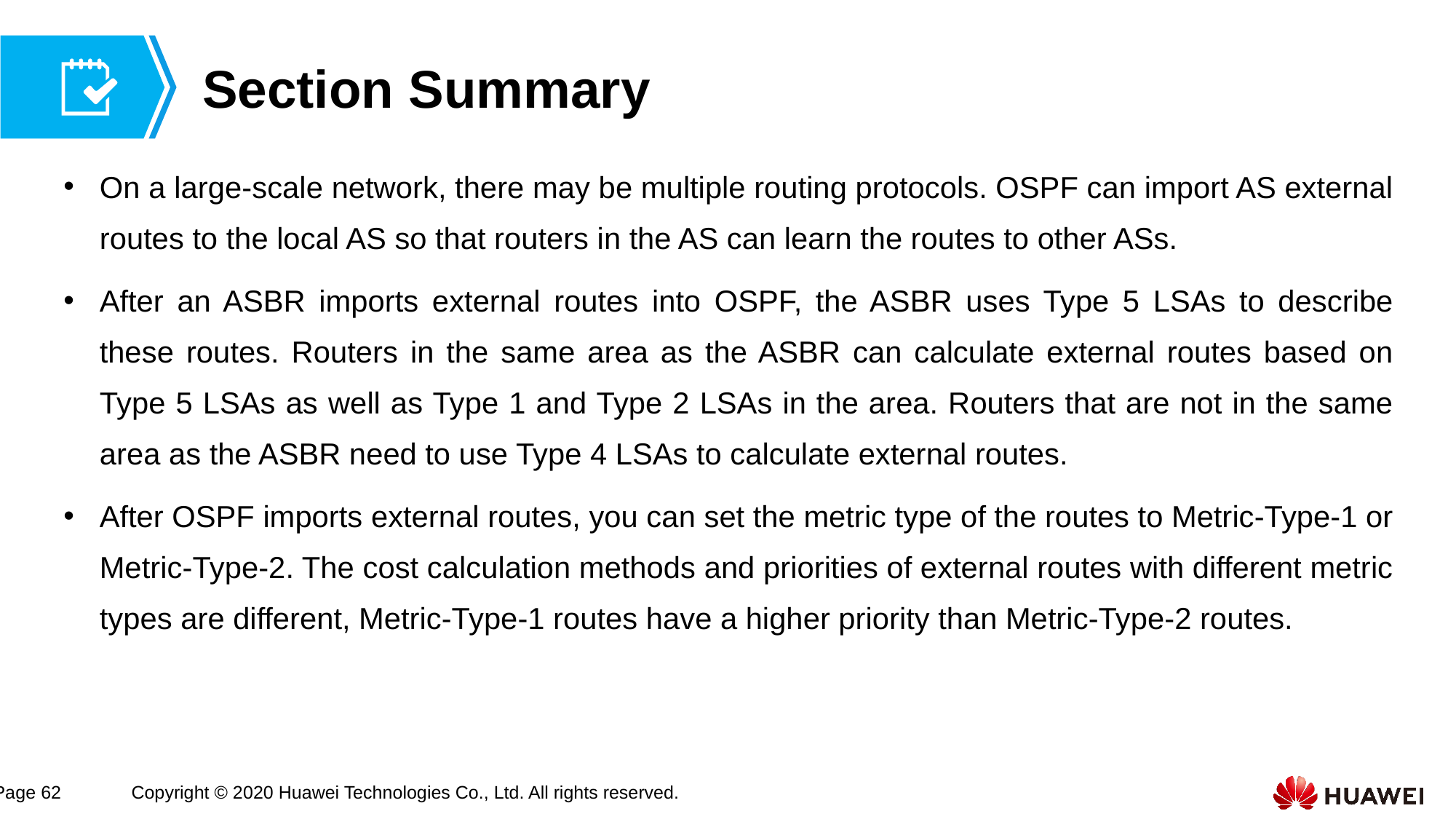

On a large-scale network, there may be multiple routing protocols. OSPF can import AS external routes to the local AS so that routers in the AS can learn the routes to other ASs.
After an ASBR imports external routes into OSPF, the ASBR uses Type 5 LSAs to describe these routes. Routers in the same area as the ASBR can calculate external routes based on Type 5 LSAs as well as Type 1 and Type 2 LSAs in the area. Routers that are not in the same area as the ASBR need to use Type 4 LSAs to calculate external routes.
After OSPF imports external routes, you can set the metric type of the routes to Metric-Type-1 or Metric-Type-2. The cost calculation methods and priorities of external routes with different metric types are different, Metric-Type-1 routes have a higher priority than Metric-Type-2 routes.